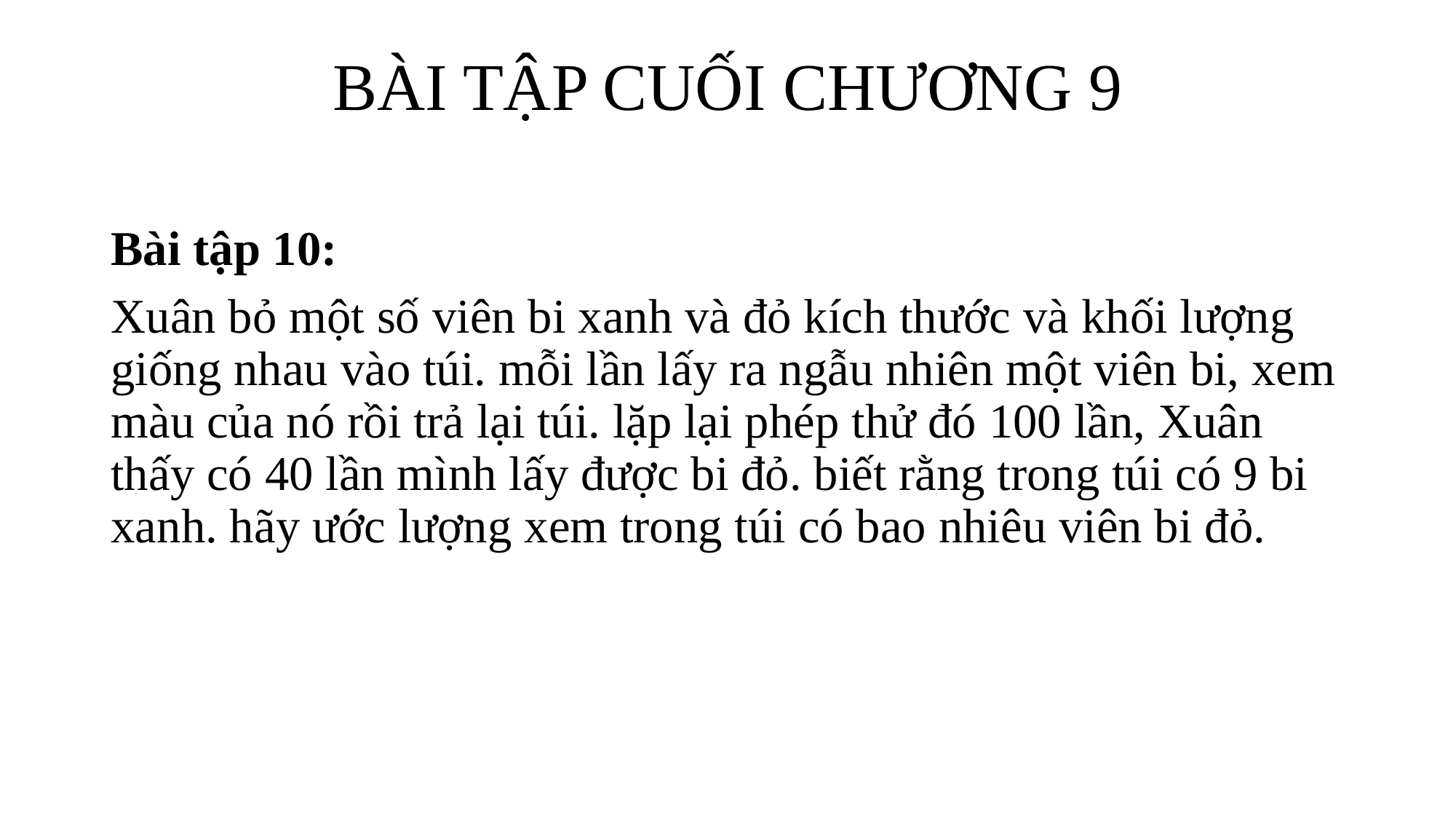

# BÀI TẬP CUỐI CHƯƠNG 9
Bài tập 10:
Xuân bỏ một số viên bi xanh và đỏ kích thước và khối lượng giống nhau vào túi. mỗi lần lấy ra ngẫu nhiên một viên bi, xem màu của nó rồi trả lại túi. lặp lại phép thử đó 100 lần, Xuân thấy có 40 lần mình lấy được bi đỏ. biết rằng trong túi có 9 bi xanh. hãy ước lượng xem trong túi có bao nhiêu viên bi đỏ.